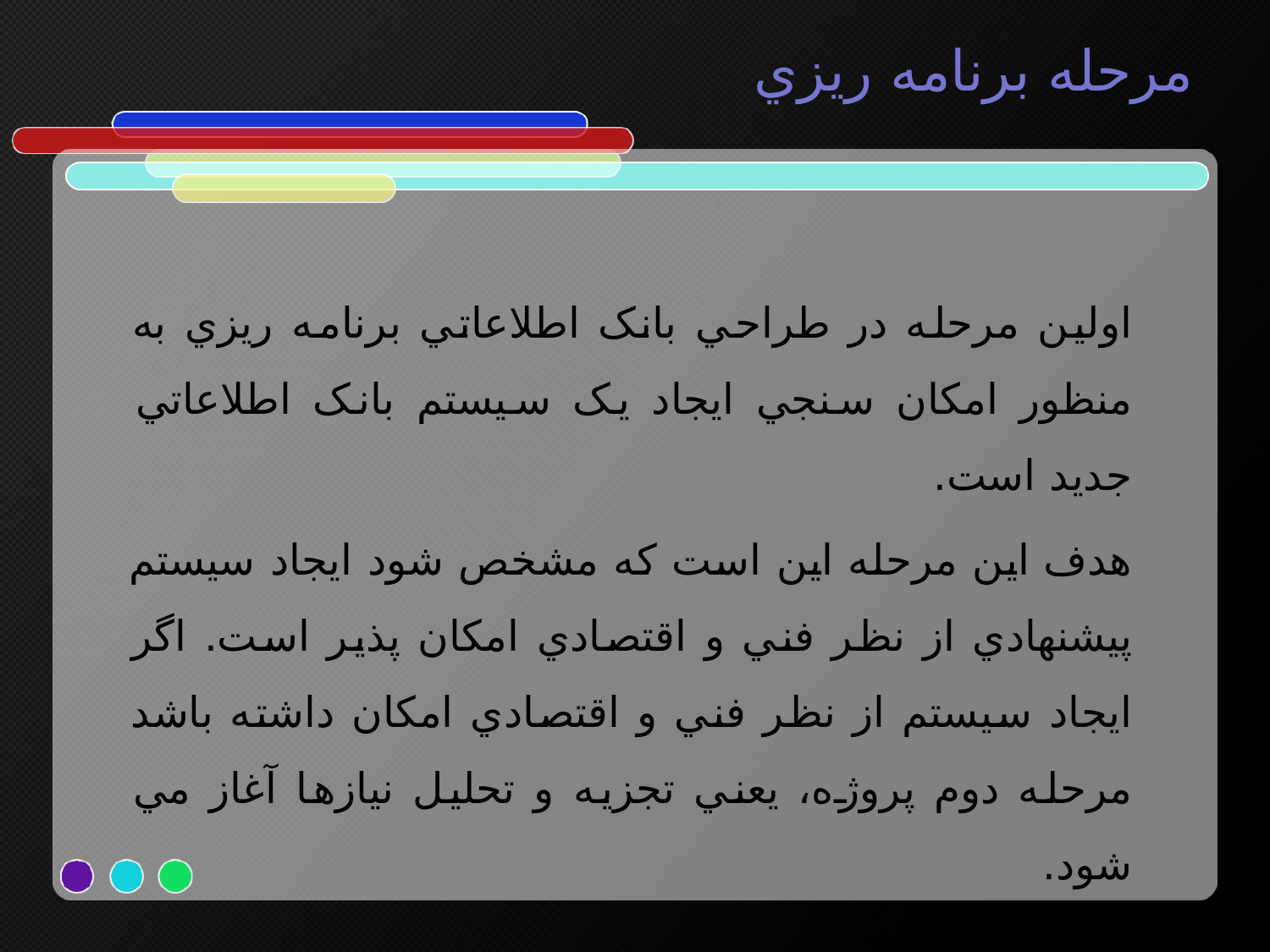

# مرحله برنامه ريزي
اولين مرحله در طراحي بانک اطلاعاتي برنامه ريزي به منظور امکان سنجي ايجاد يک سيستم بانک اطلاعاتي جديد است.
هدف اين مرحله اين است که مشخص شود ايجاد سيستم پيشنهادي از نظر فني و اقتصادي امکان پذير است. اگر ايجاد سيستم از نظر فني و اقتصادي امکان داشته باشد مرحله دوم پروژه، يعني تجزيه و تحليل نيازها آغاز مي شود.